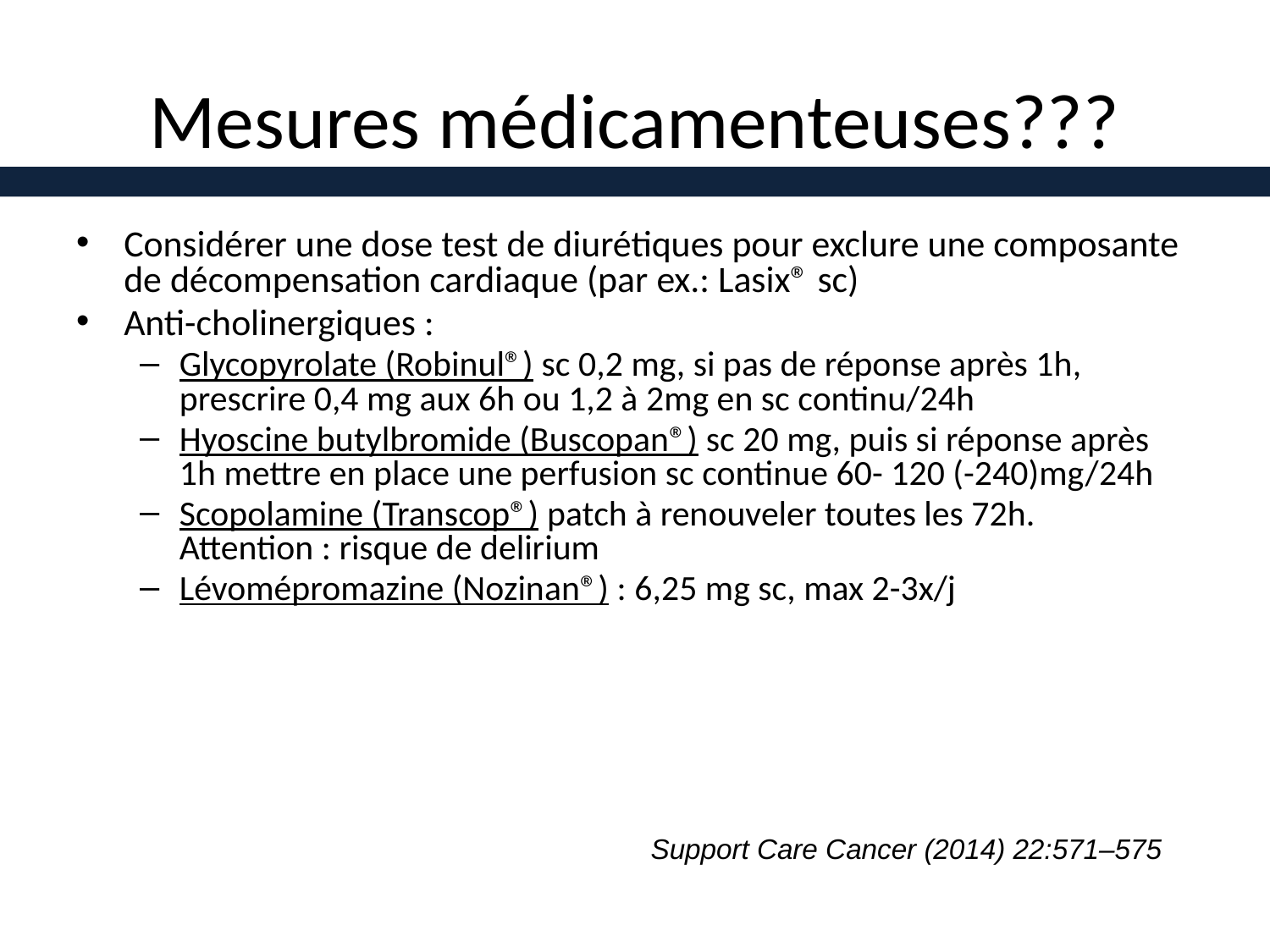

# Mesures médicamenteuses???

Considérer une dose test de diurétiques pour exclure une composante de décompensation cardiaque (par ex.: Lasix® sc)
Anti-cholinergiques :
Glycopyrolate (Robinul®) sc 0,2 mg, si pas de réponse après 1h, prescrire 0,4 mg aux 6h ou 1,2 à 2mg en sc continu/24h
Hyoscine butylbromide (Buscopan®) sc 20 mg, puis si réponse après 1h mettre en place une perfusion sc continue 60- 120 (-240)mg/24h
Scopolamine (Transcop®) patch à renouveler toutes les 72h. Attention : risque de delirium
Lévomépromazine (Nozinan®) : 6,25 mg sc, max 2-3x/j
Support Care Cancer (2014) 22:571–575